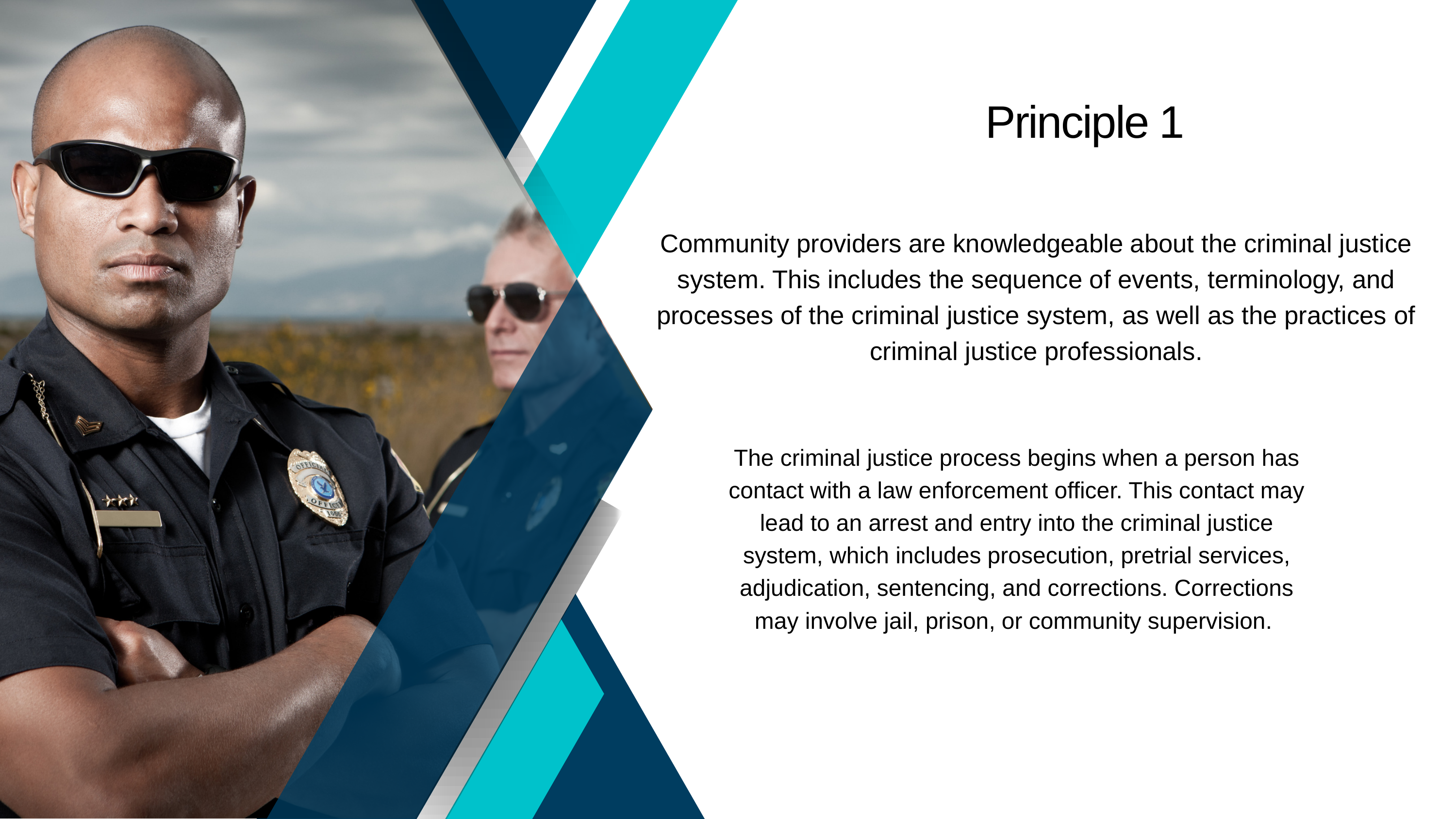

Principle 1
Community providers are knowledgeable about the criminal justice system. This includes the sequence of events, terminology, and processes of the criminal justice system, as well as the practices of criminal justice professionals.

The criminal justice process begins when a person has contact with a law enforcement officer. This contact may lead to an arrest and entry into the criminal justice system, which includes prosecution, pretrial services, adjudication, sentencing, and corrections. Corrections may involve jail, prison, or community supervision.